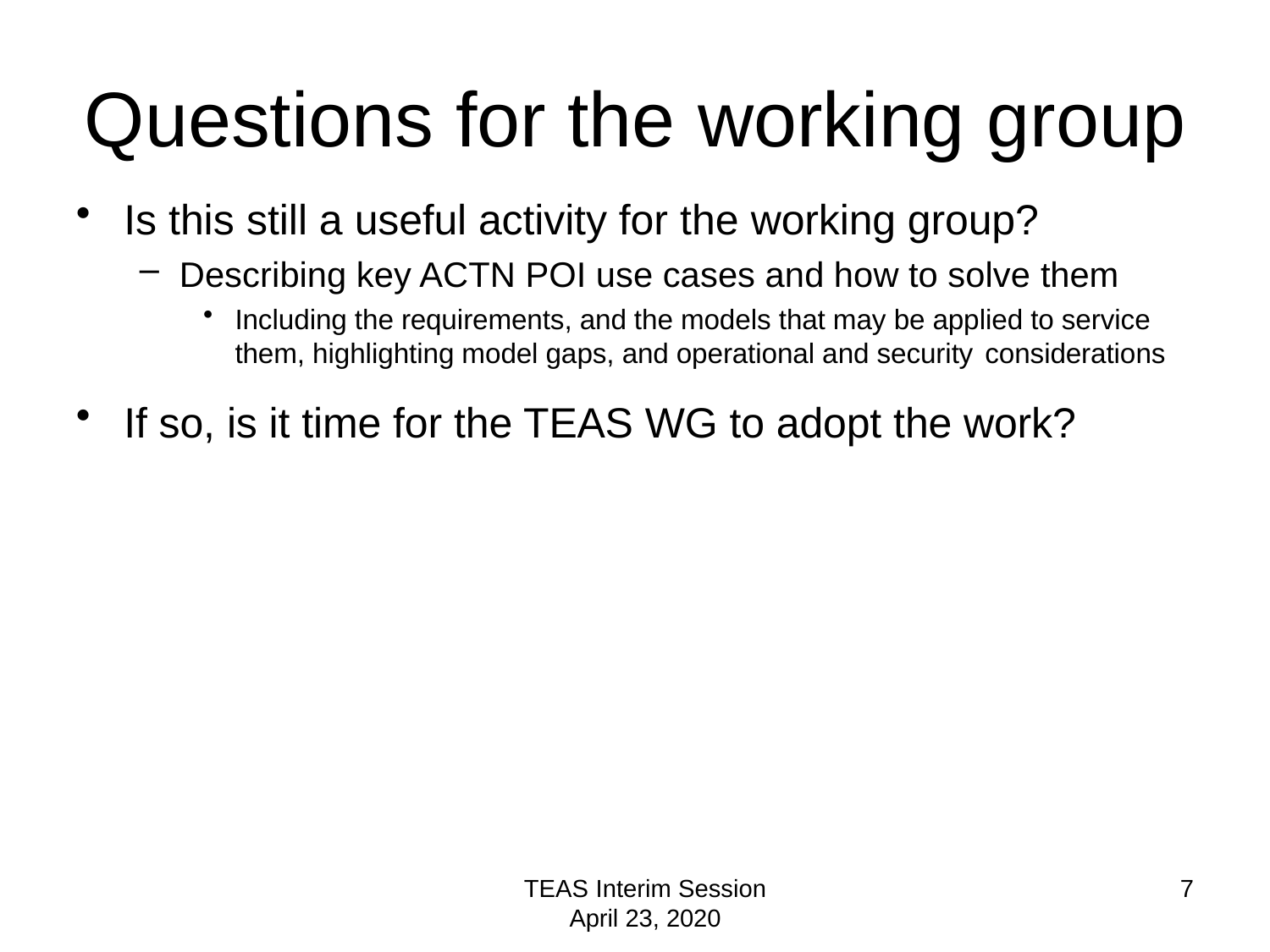

# Questions for the working group
Is this still a useful activity for the working group?
Describing key ACTN POI use cases and how to solve them
Including the requirements, and the models that may be applied to service  them, highlighting model gaps, and operational and security considerations
If so, is it time for the TEAS WG to adopt the work?
TEAS Interim Session
April 23, 2020
7